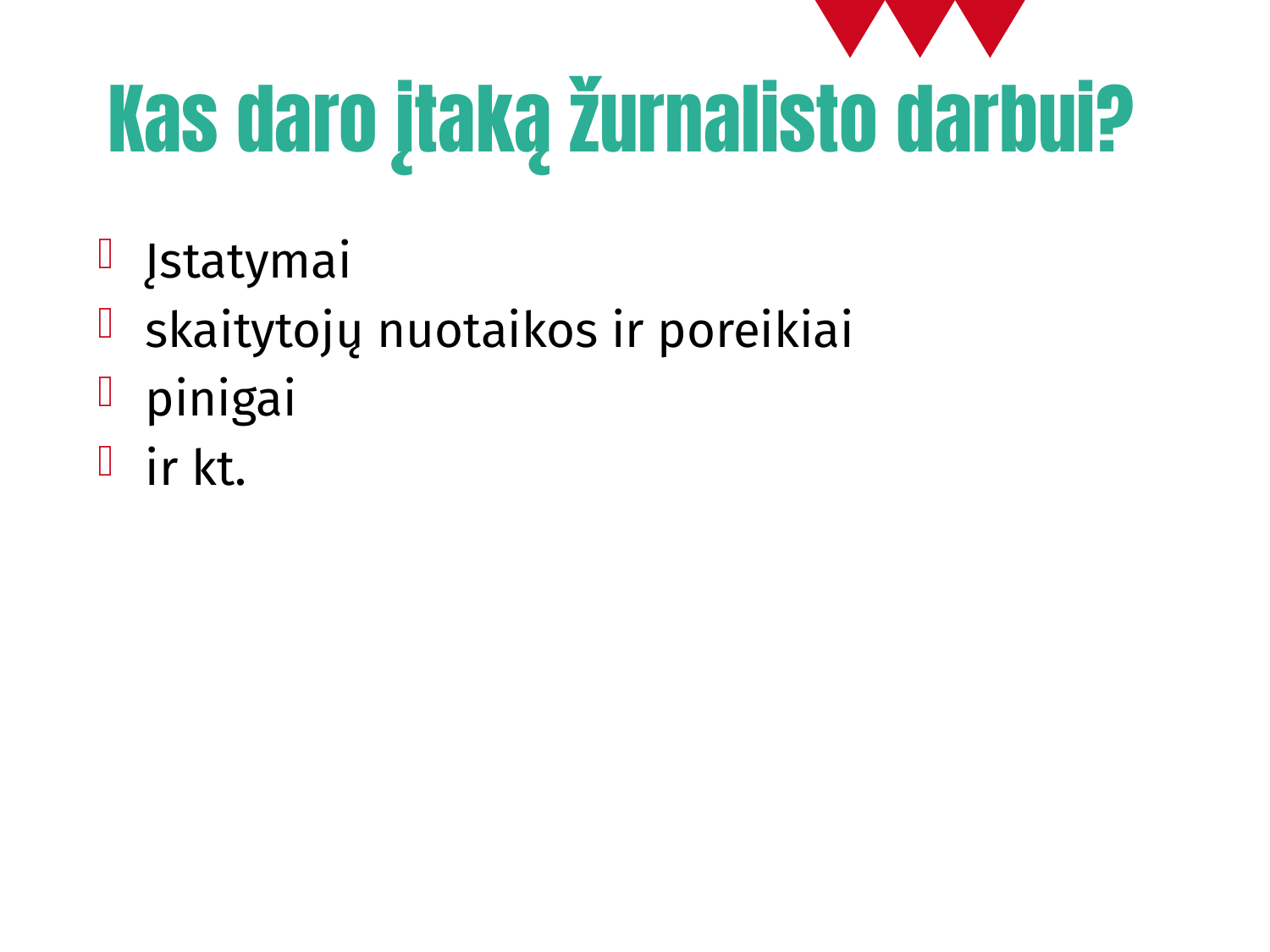

# Kas daro įtaką žurnalisto darbui?
Įstatymai
skaitytojų nuotaikos ir poreikiai
pinigai
ir kt.